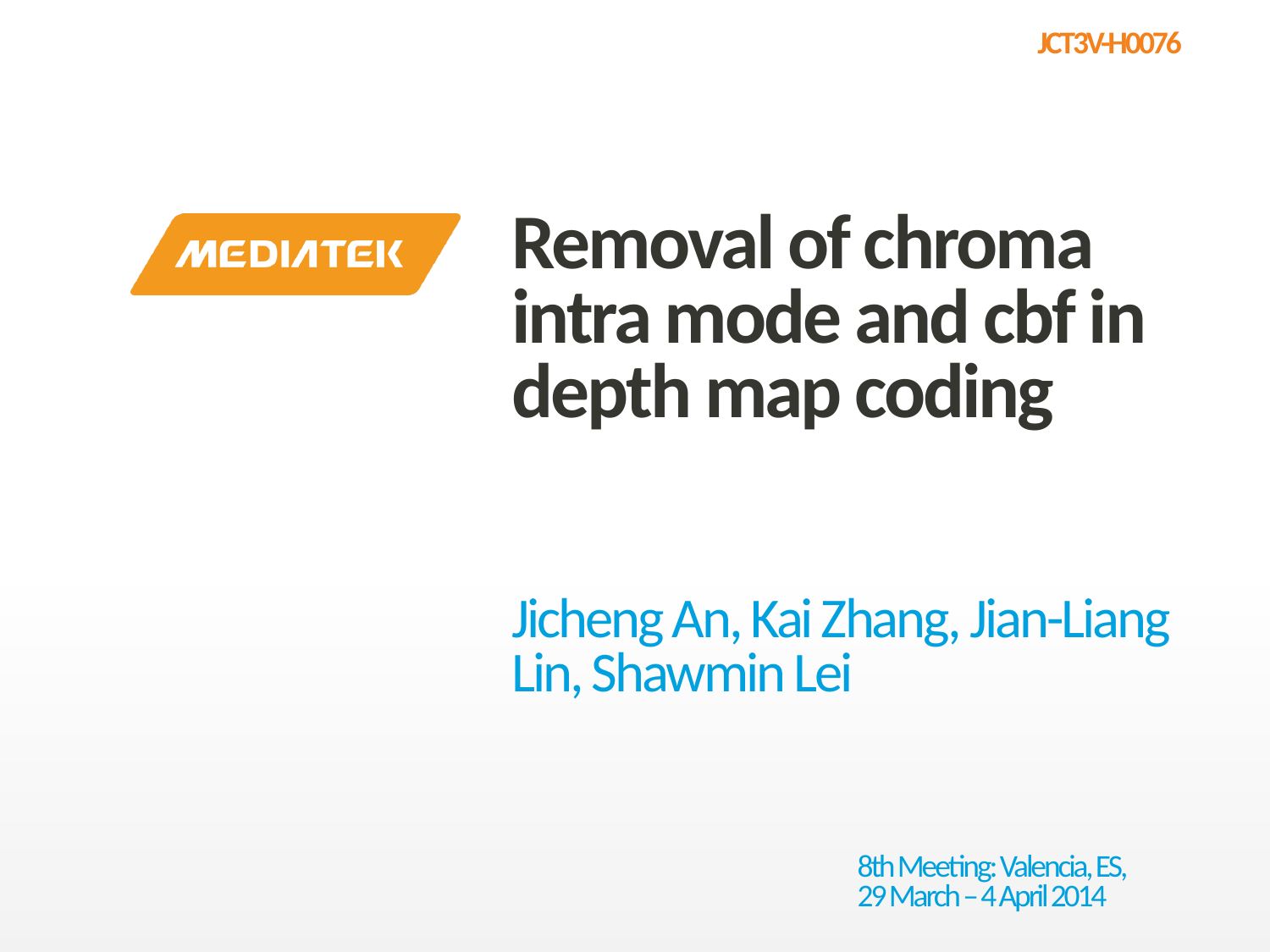

# Removal of chroma intra mode and cbf in depth map coding
Jicheng An, Kai Zhang, Jian-Liang Lin, Shawmin Lei